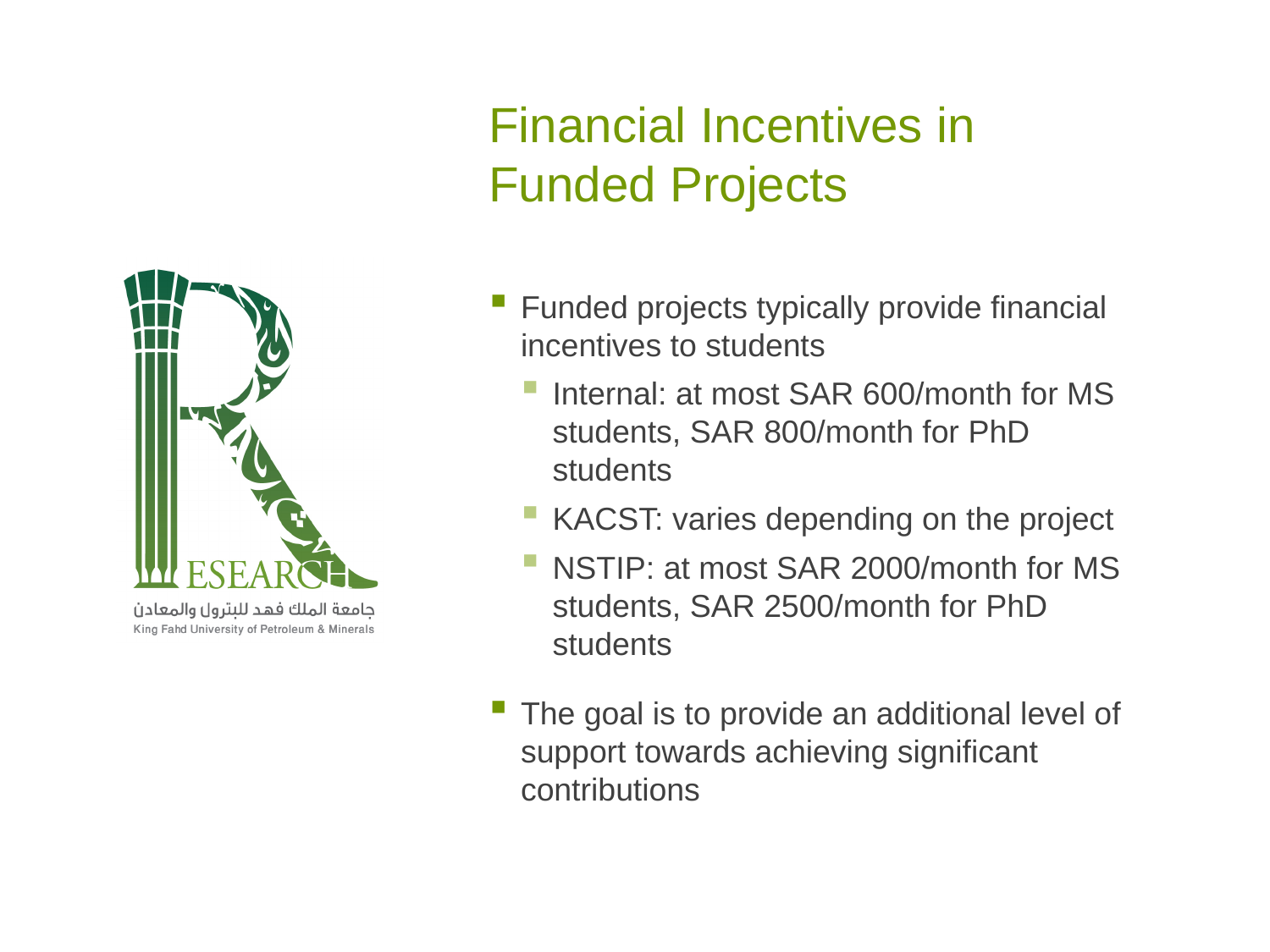

# Financial Incentives in Funded Projects
Funded projects typically provide financial incentives to students
Internal: at most SAR 600/month for MS students, SAR 800/month for PhD students
KACST: varies depending on the project
NSTIP: at most SAR 2000/month for MS students, SAR 2500/month for PhD students
The goal is to provide an additional level of support towards achieving significant contributions